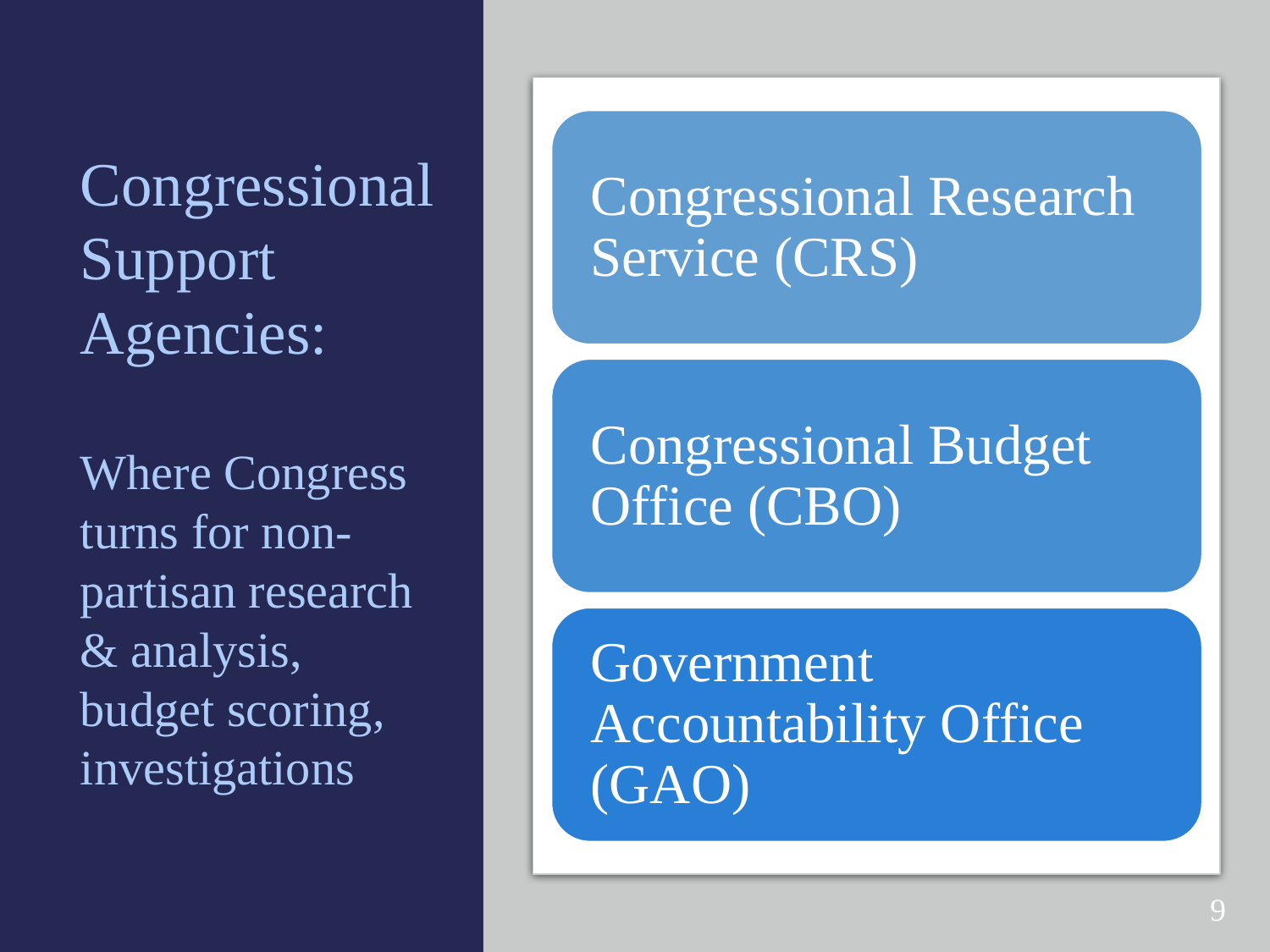

# Congressional Support Agencies: Where Congress turns for non-partisan research & analysis, budget scoring, investigations
Congressional Research Service (CRS)
Congressional Budget Office (CBO)
Government Accountability Office (GAO)
9